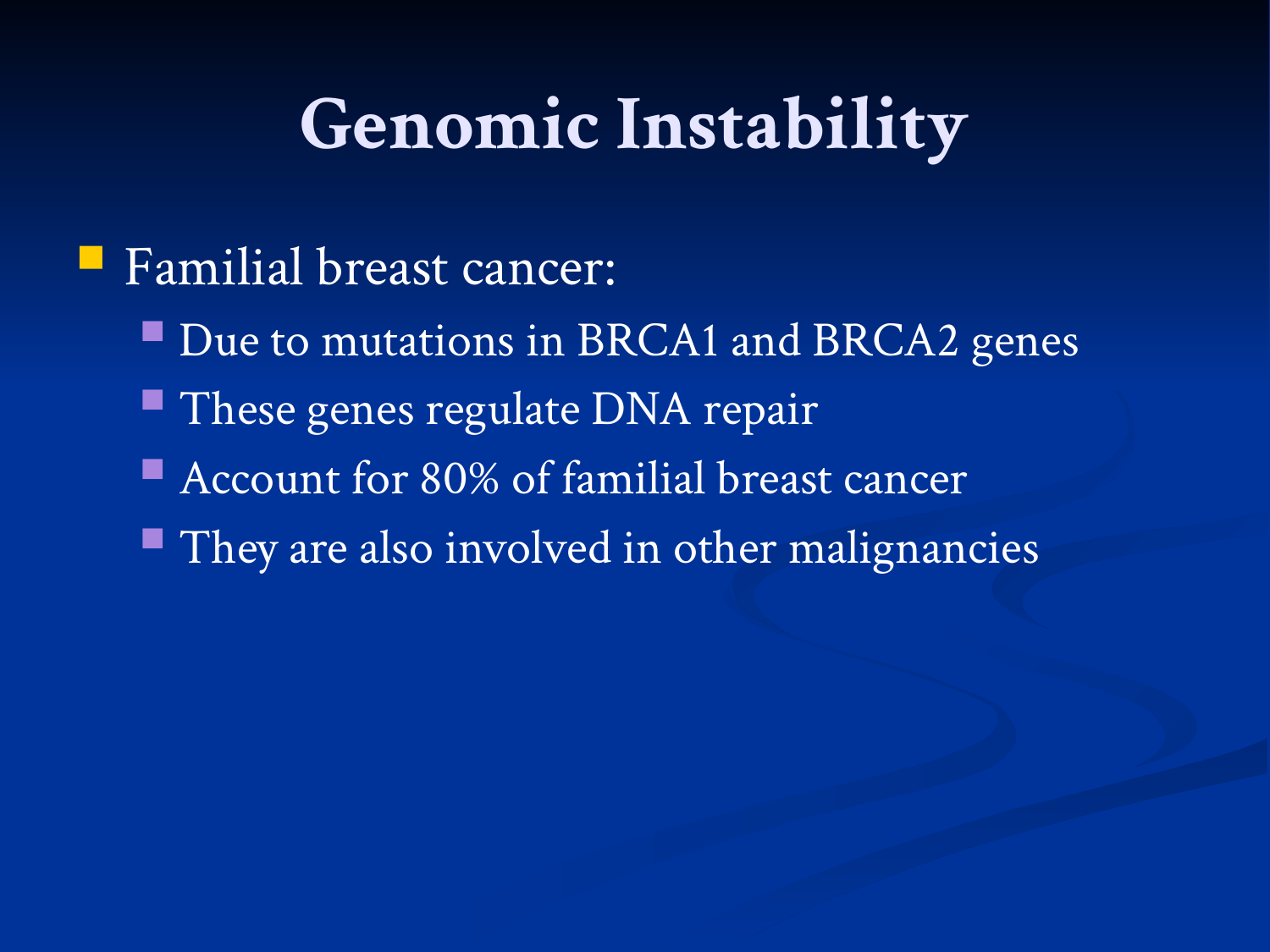

# Genomic Instability
Familial breast cancer:
Due to mutations in BRCA1 and BRCA2 genes
These genes regulate DNA repair
Account for 80% of familial breast cancer
They are also involved in other malignancies